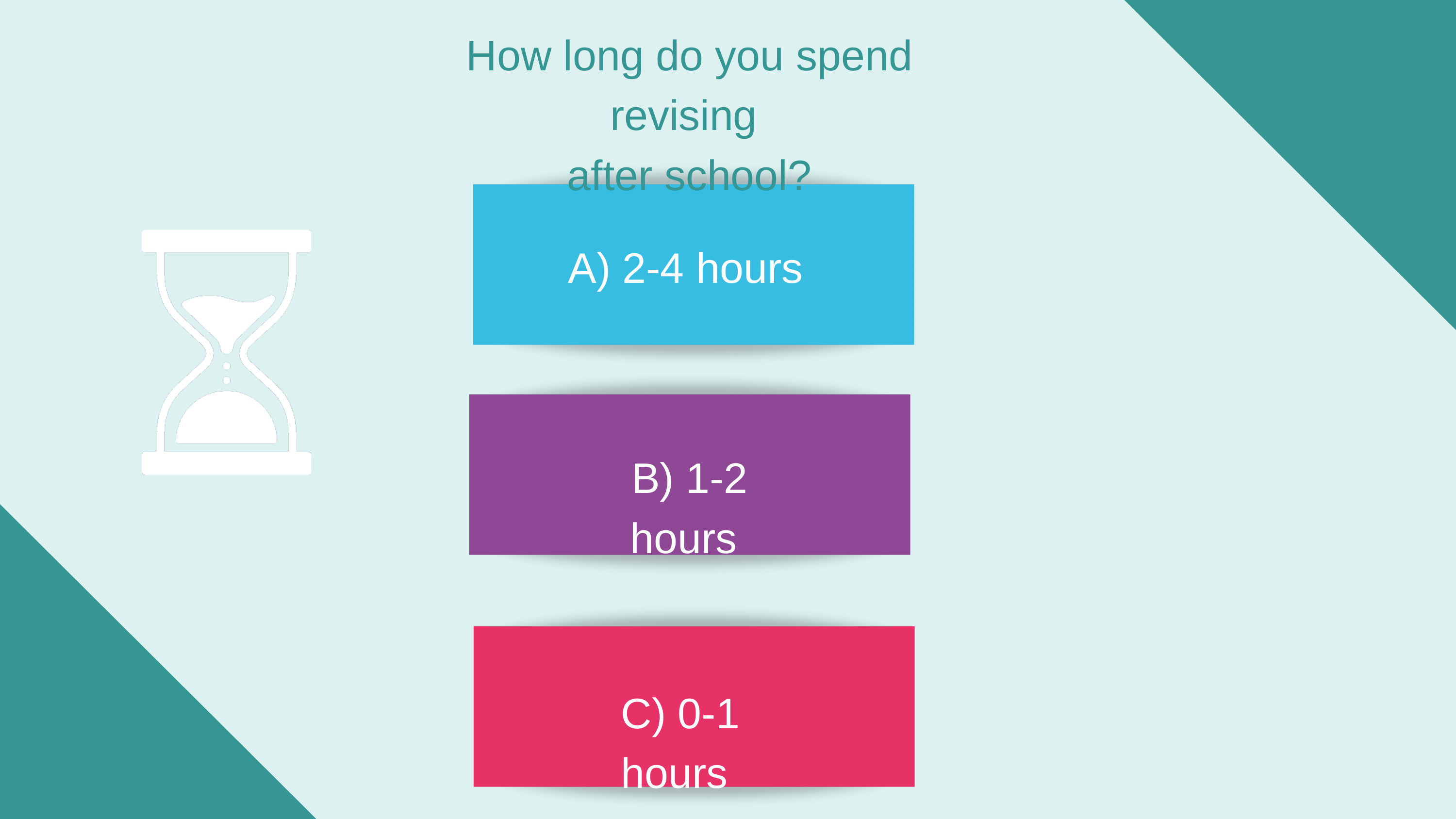

How long do you spend revising
after school?

A) 2-4 hours

B) 1-2 hours

C) 0-1 hours